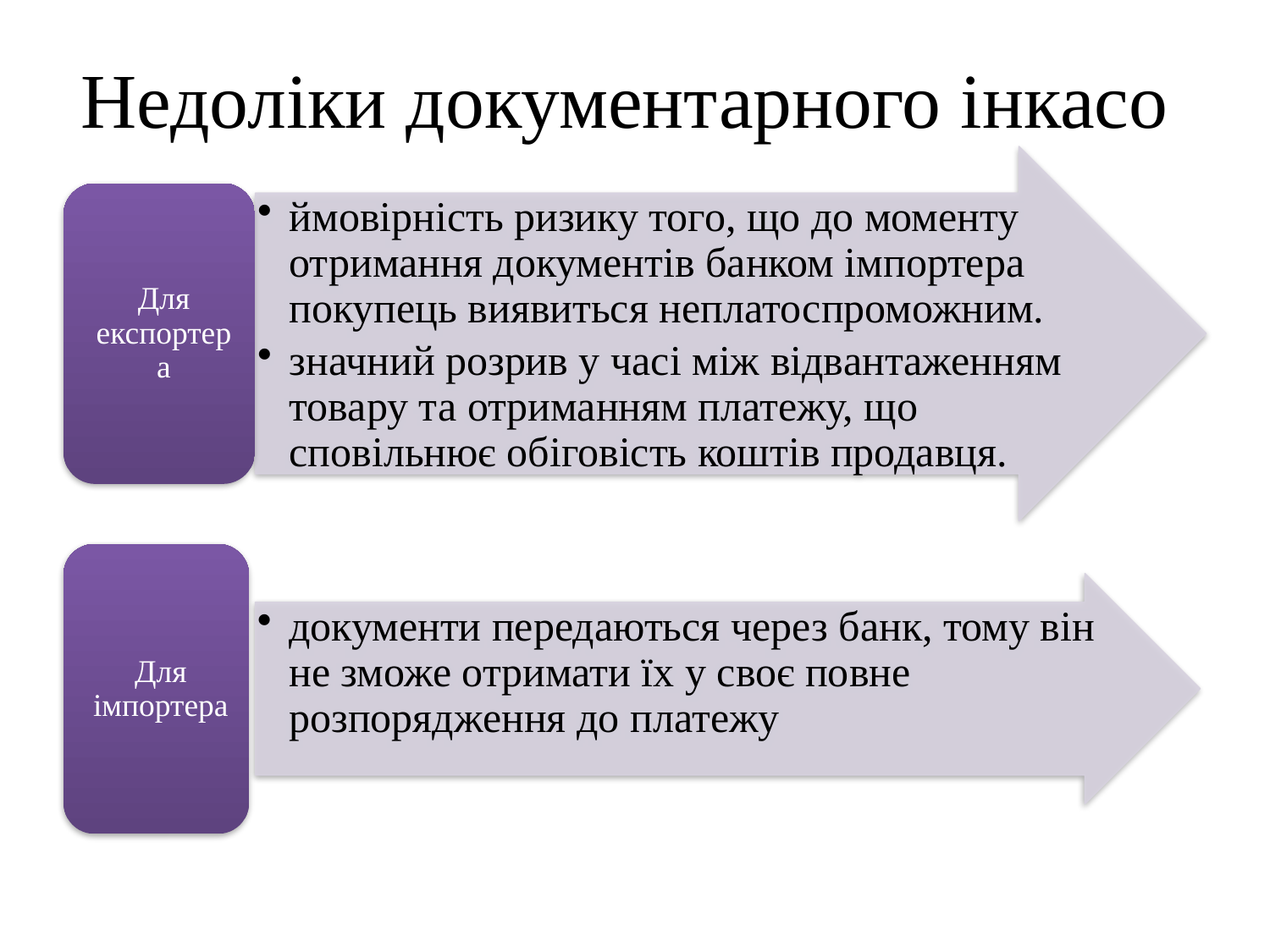

# Недоліки документарного інкасо
ймовірність ризику того, що до моменту отримання документів банком імпортера покупець виявиться неплатоспроможним.
значний розрив у часі між відвантаженням товару та отриманням платежу, що сповільнює обіговість коштів продавця.
Для експортера
документи передаються через банк, тому він не зможе отримати їх у своє повне розпорядження до платежу
Для імпортера